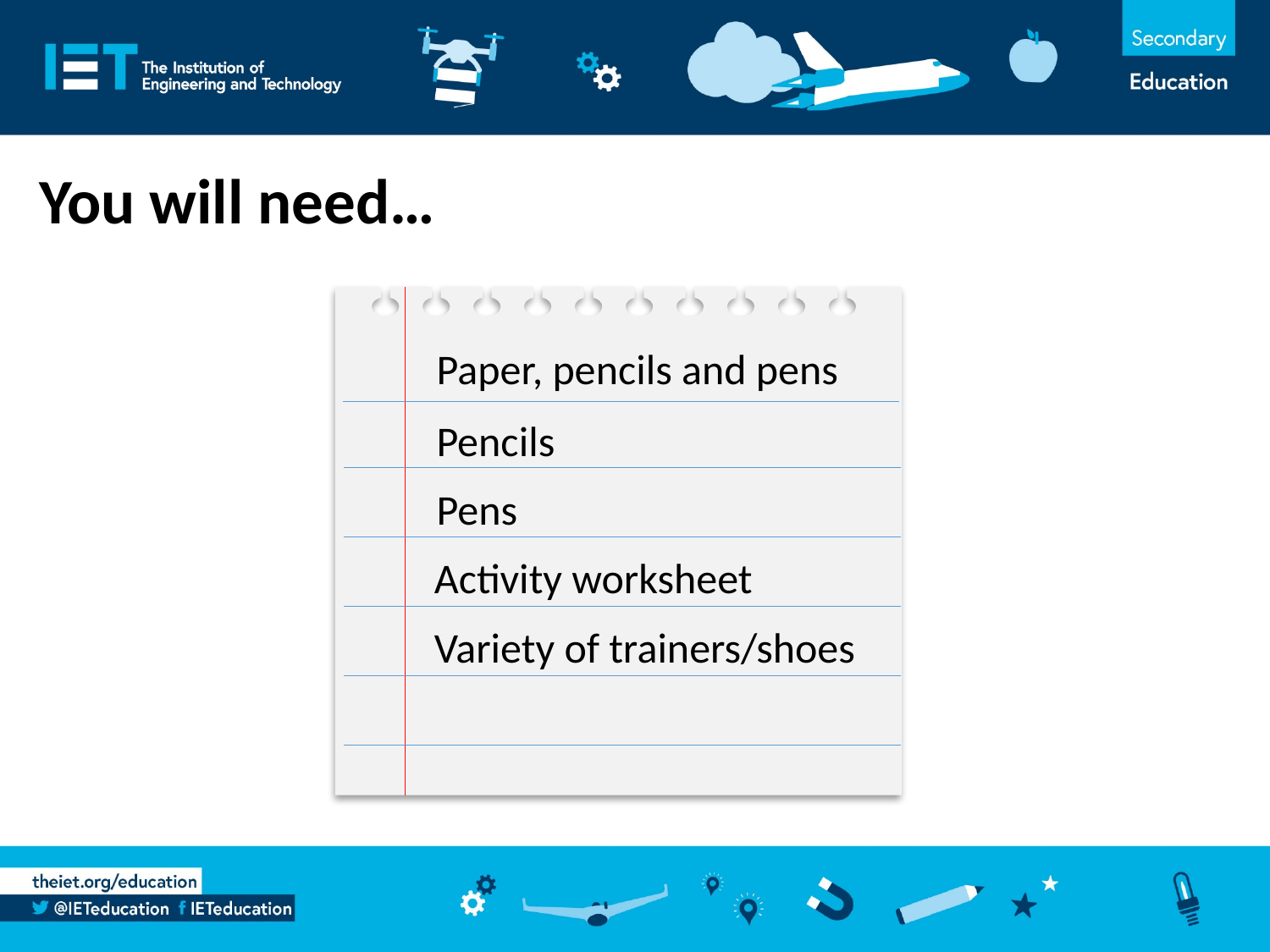

You will need…

Paper, pencils and pens
Pencils
Pens
Activity worksheet
Variety of trainers/shoes